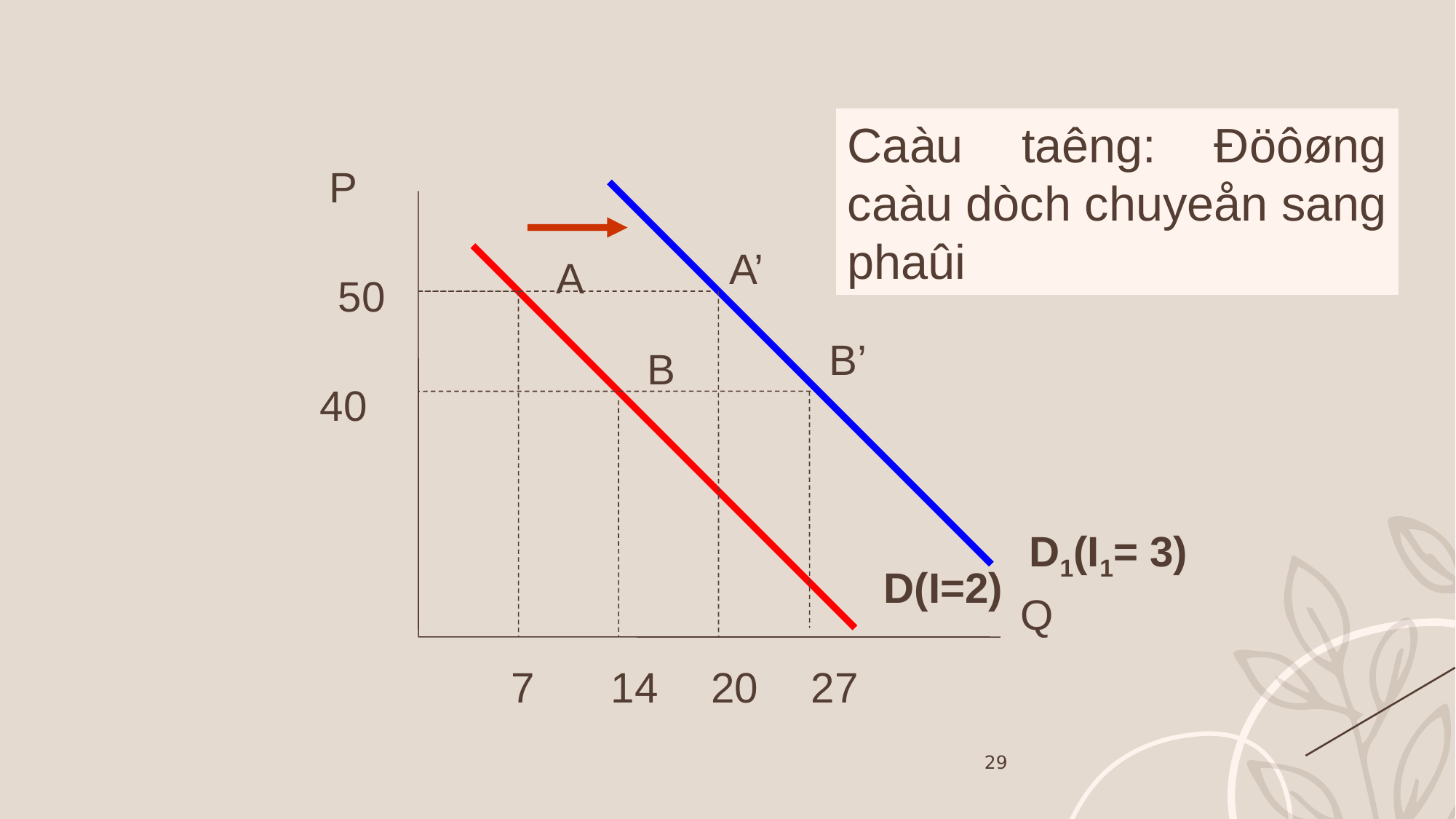

Caàu taêng: Đöôøng caàu dòch chuyeån sang phaûi
P

A’

A
50

B’
B
40

D1(I1= 3)
D(I=2)
Q

7
14
20
27
29